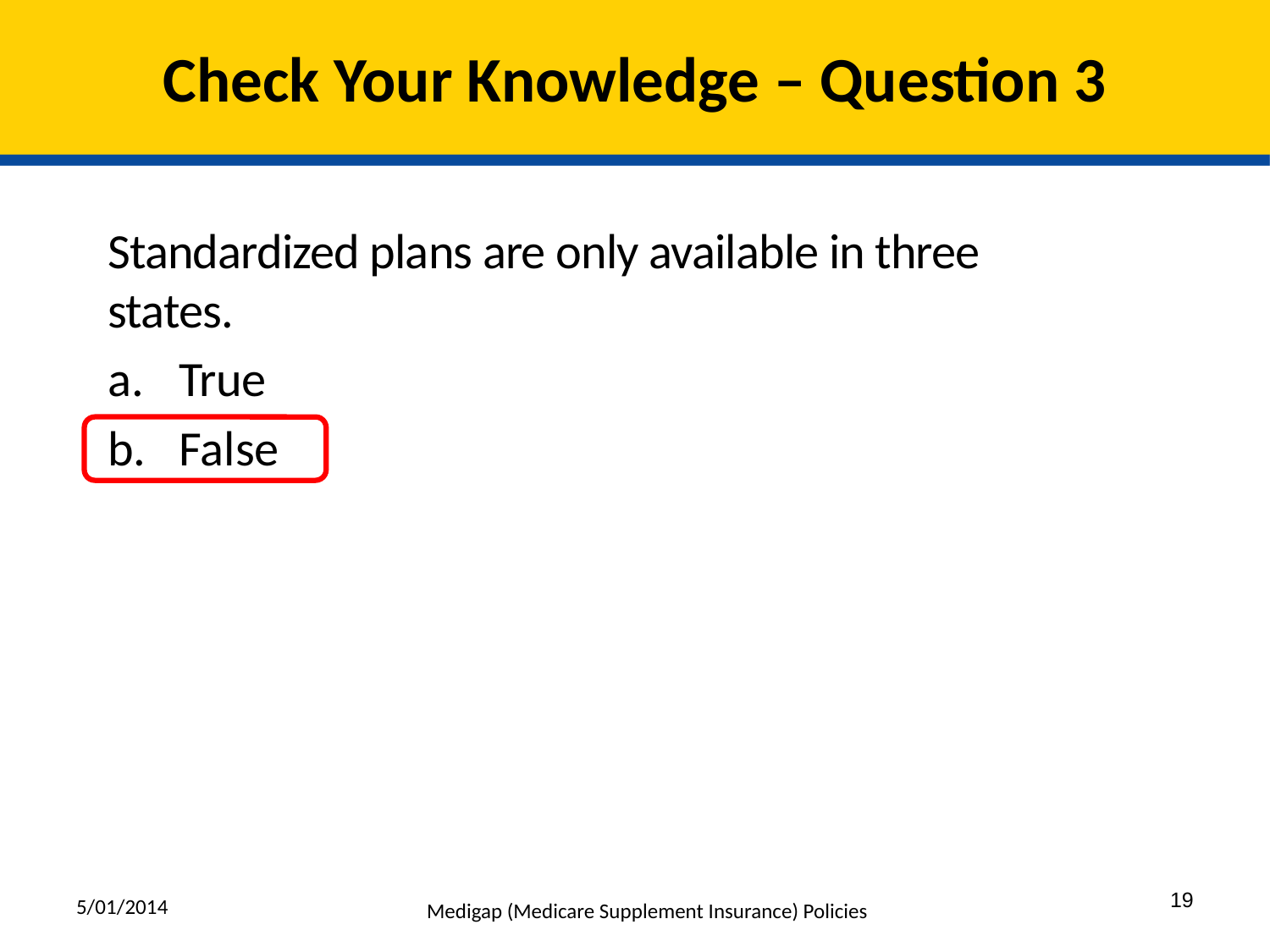

# Check Your Knowledge – Question 3
Standardized plans are only available in three states.
True
False

5/01/2014
19
Medigap (Medicare Supplement Insurance) Policies